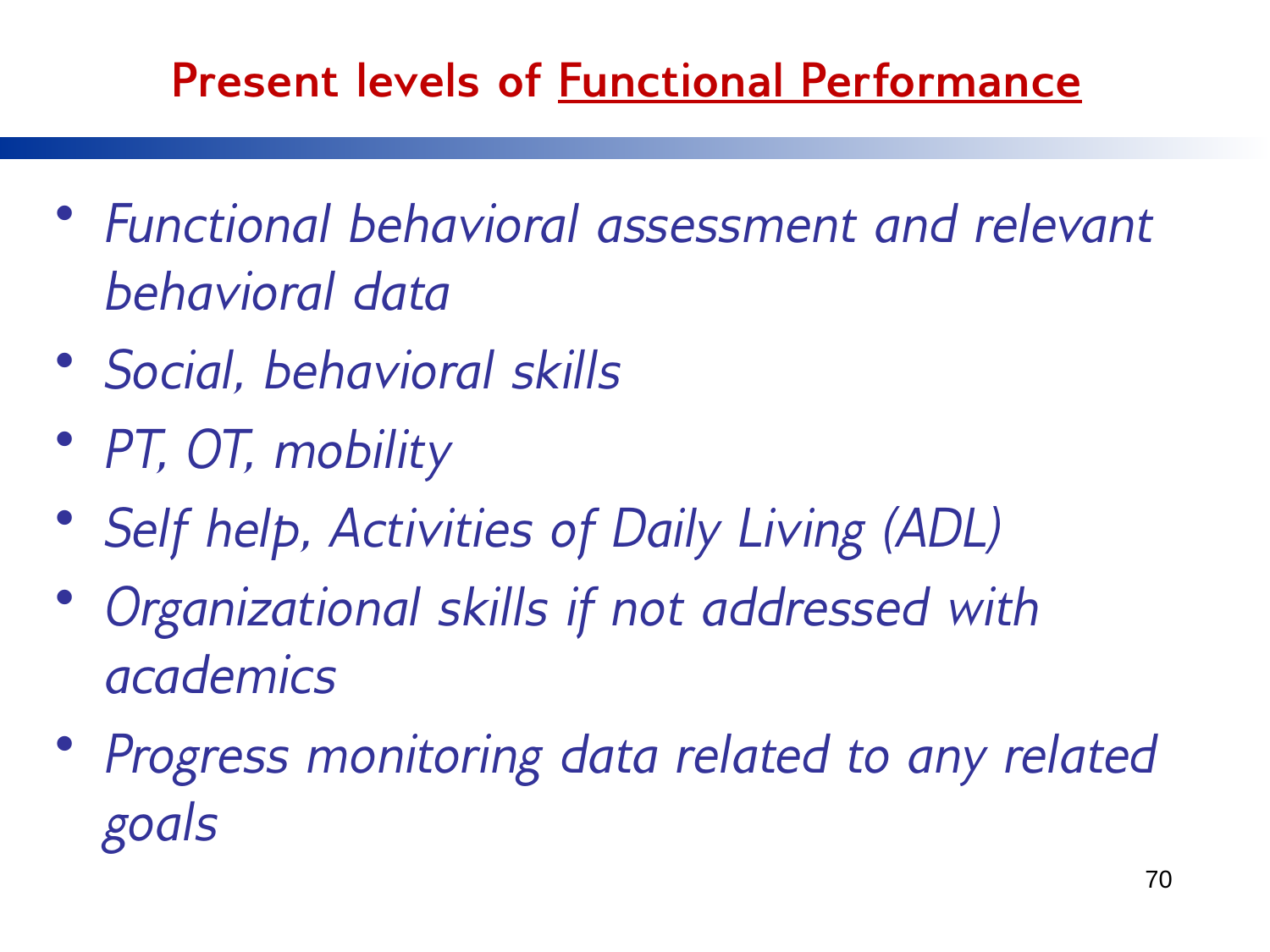

# Present levels of Functional Performance
Functional behavioral assessment and relevant behavioral data
Social, behavioral skills
PT, OT, mobility
Self help, Activities of Daily Living (ADL)
Organizational skills if not addressed with academics
Progress monitoring data related to any related goals

70